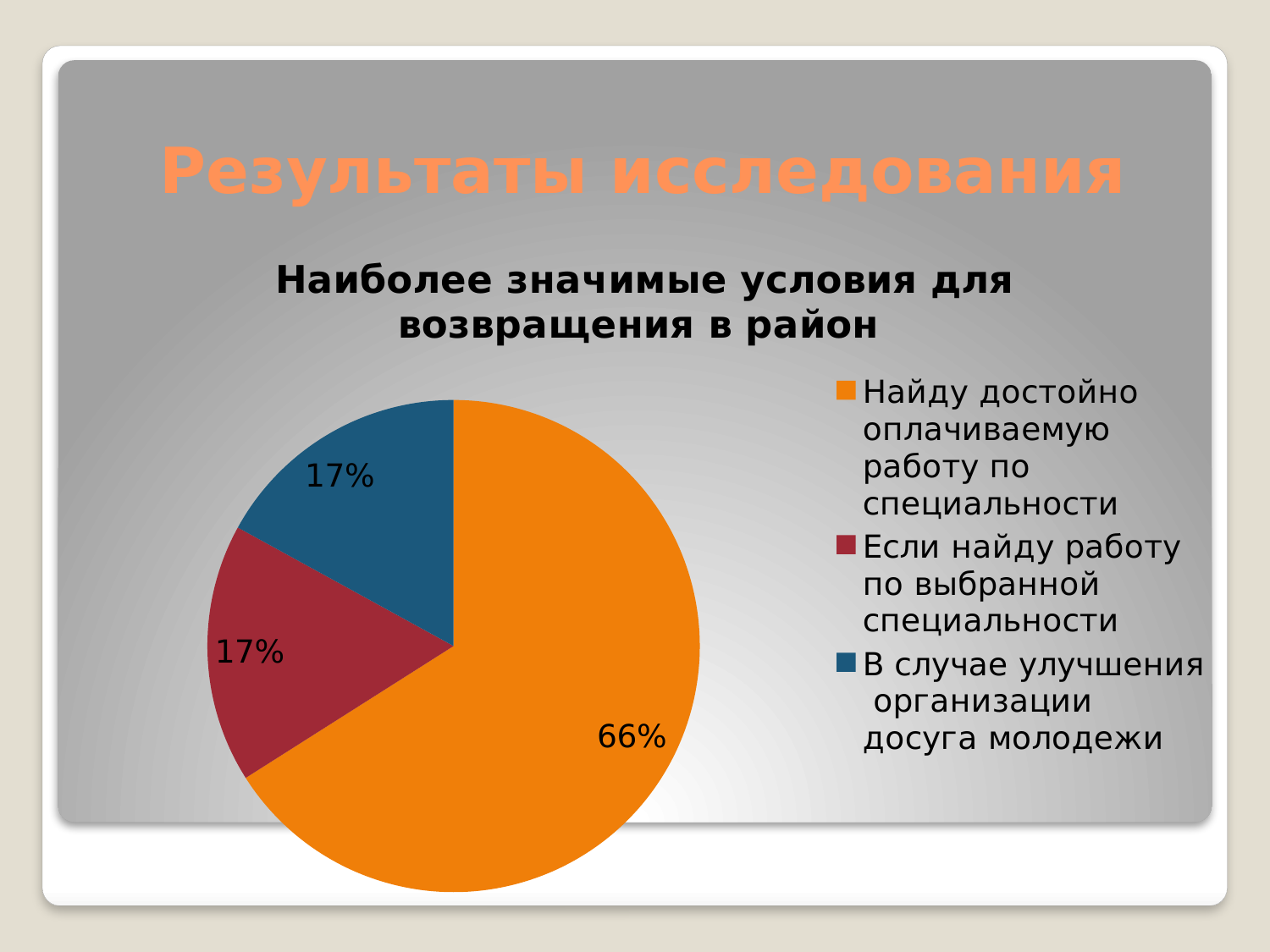

# Результаты исследования

### Chart:

| Category | Наиболее значимые условия для возвращения в район  |
|---|---|
| Найду достойно оплачиваемую работу по специальности | 0.66 |
| Если найду работу по выбранной специальности  | 0.17 |
| В случае улучшения  организации досуга молодежи | 0.17 |